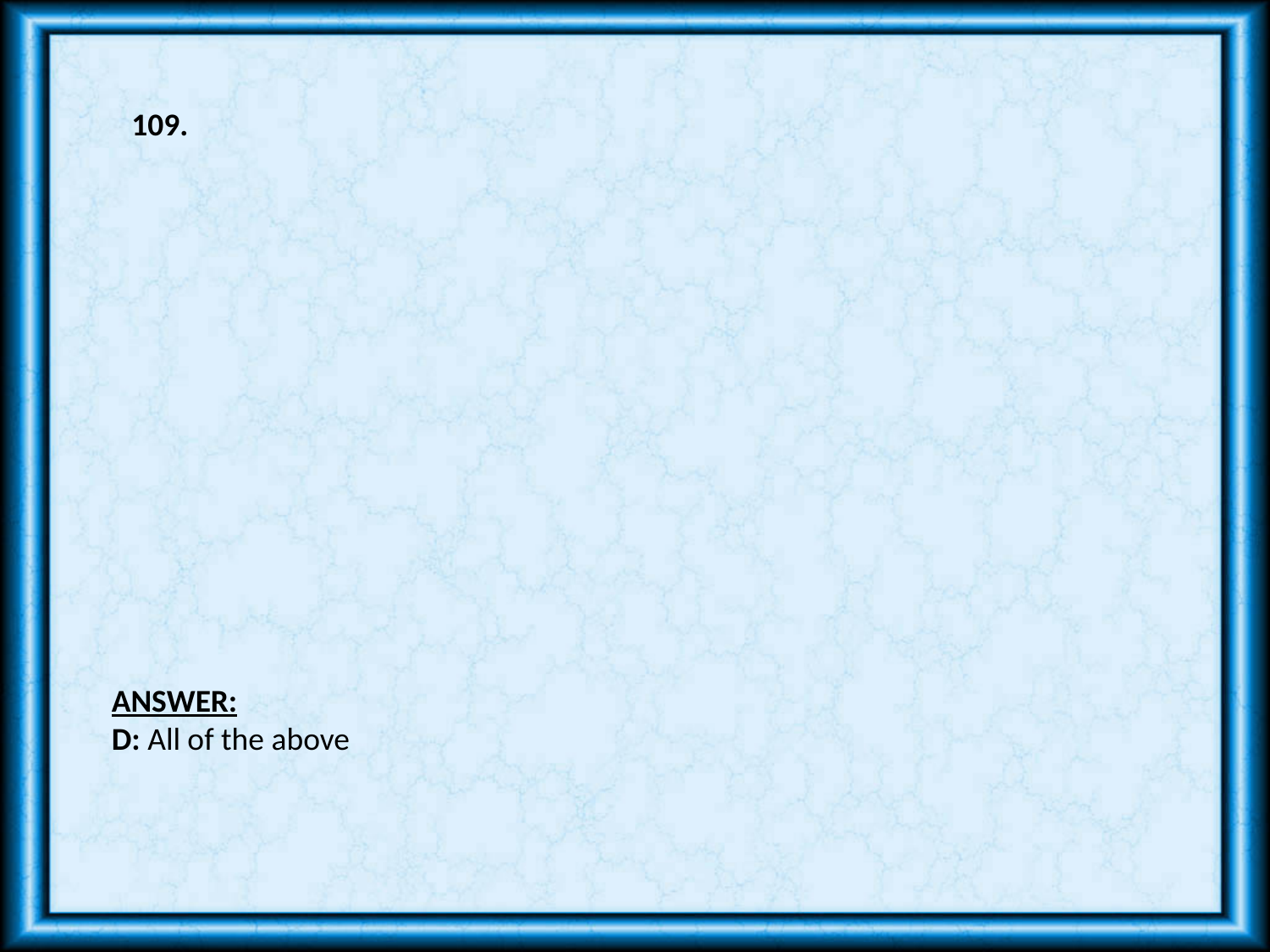

109.
ANSWER:
D: All of the above